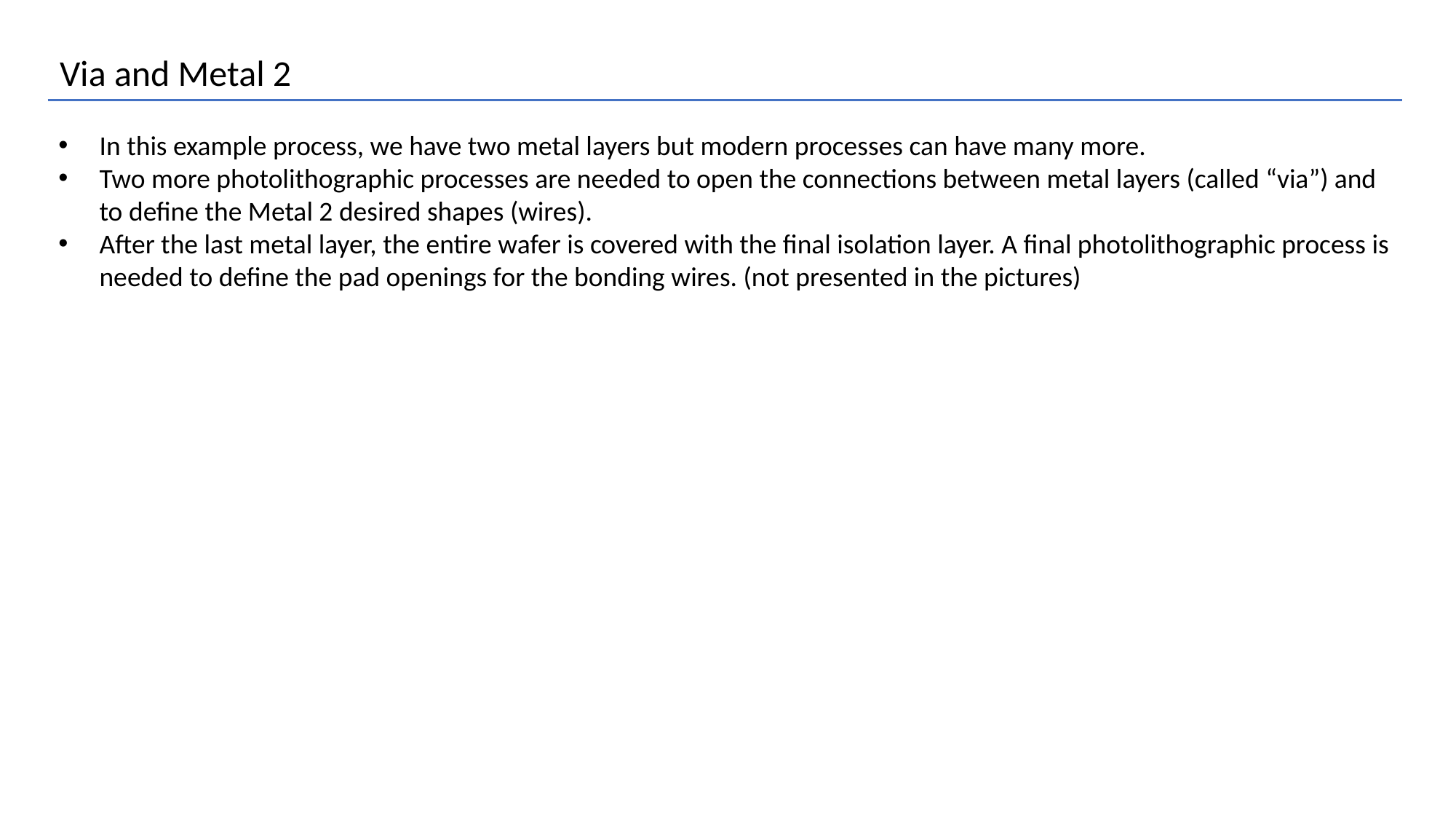

Via and Metal 2
In this example process, we have two metal layers but modern processes can have many more.
Two more photolithographic processes are needed to open the connections between metal layers (called “via”) and to define the Metal 2 desired shapes (wires).
After the last metal layer, the entire wafer is covered with the final isolation layer. A final photolithographic process is needed to define the pad openings for the bonding wires. (not presented in the pictures)